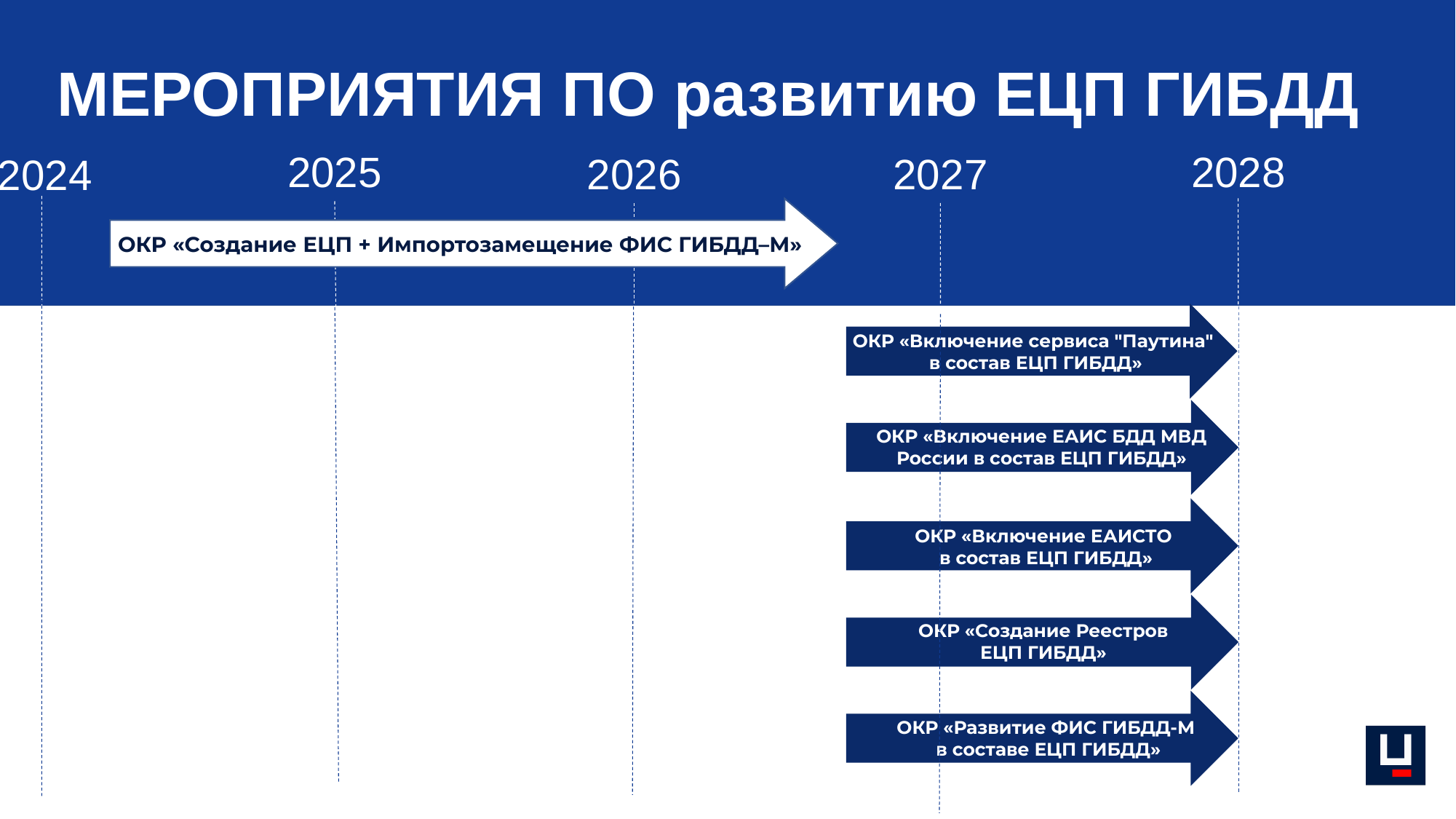

# МЕРОПРИЯТИЯ ПО развитию ЕЦП ГИБДД
2025
2028
2026
2027
2024

ОКР «Создание ЕЦП + Импортозамещение ФИС ГИБДД–М»

ОКР «Включение сервиса "Паутина"
в состав ЕЦП ГИБДД»

ОКР «Включение ЕАИС БДД МВД России в состав ЕЦП ГИБДД»

ОКР «Включение ЕАИСТО
 в состав ЕЦП ГИБДД»

ОКР «Создание Реестров
 ЕЦП ГИБДД»

ОКР «Развитие ФИС ГИБДД-М
 в составе ЕЦП ГИБДД»